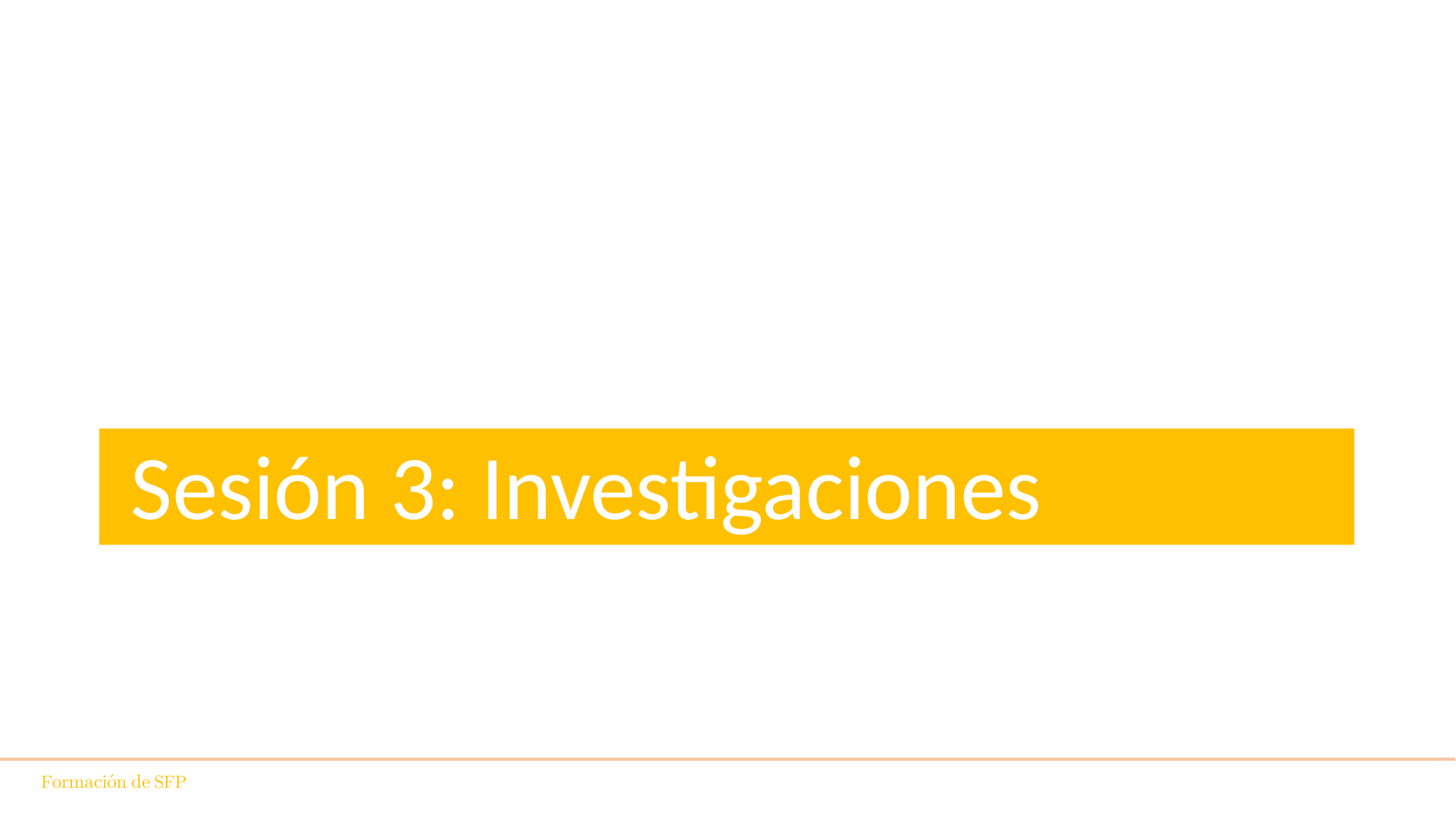

# Sesión 3: Investigaciones

Formación de SFP